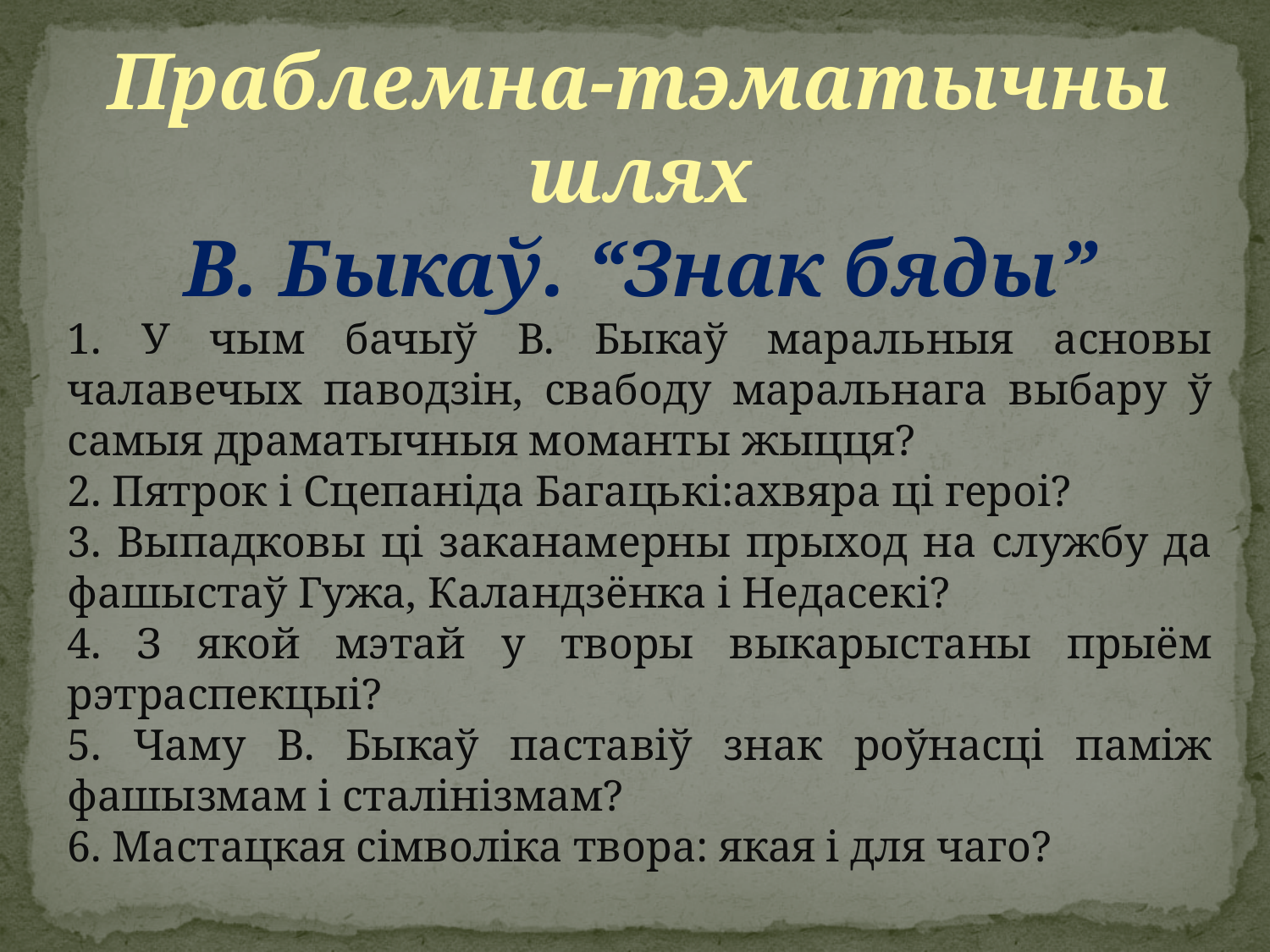

#
Праблемна-тэматычны шлях
В. Быкаў. “Знак бяды”
1. У чым бачыў В. Быкаў маральныя асновы чалавечых паводзін, свабоду маральнага выбару ў самыя драматычныя моманты жыцця?
2. Пятрок і Сцепаніда Багацькі:ахвяра ці героі?
3. Выпадковы ці заканамерны прыход на службу да фашыстаў Гужа, Каландзёнка і Недасекі?
4. З якой мэтай у творы выкарыстаны прыём рэтраспекцыі?
5. Чаму В. Быкаў паставіў знак роўнасці паміж фашызмам і сталінізмам?
6. Мастацкая сімволіка твора: якая і для чаго?